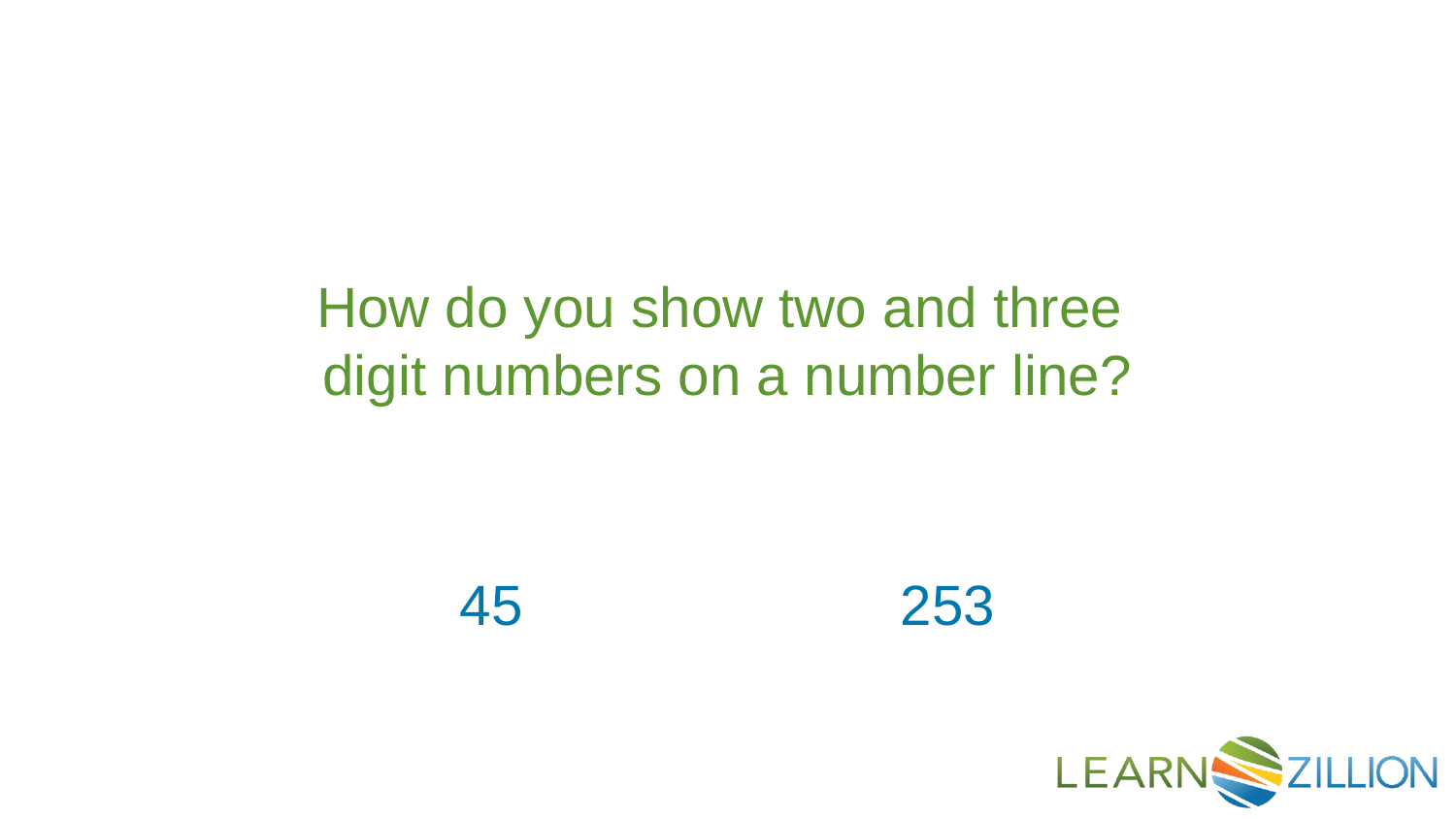

How do you show two and three  digit numbers on a number line?

45                        253